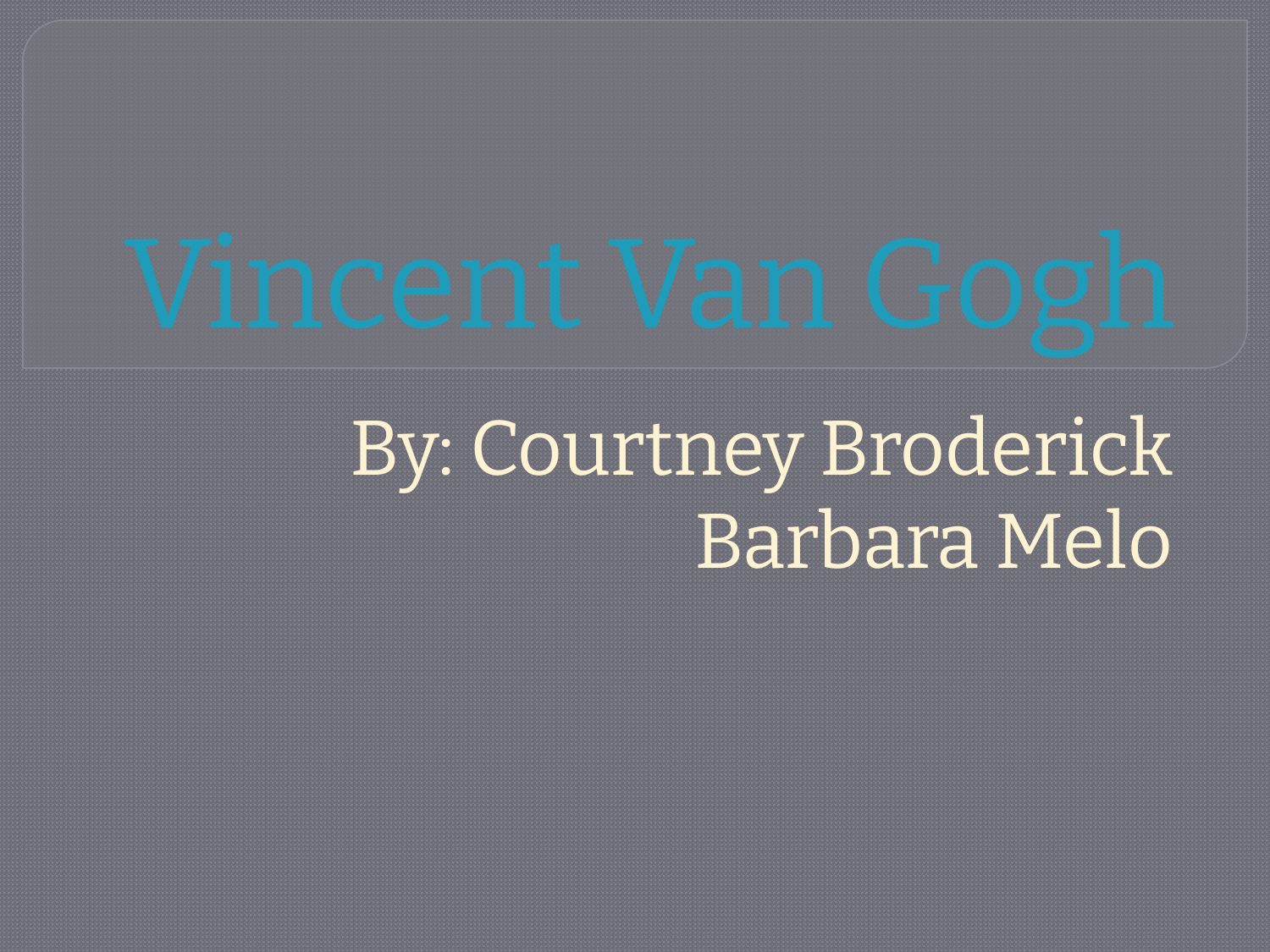

# Vincent Van Gogh
By: Courtney Broderick
Barbara Melo